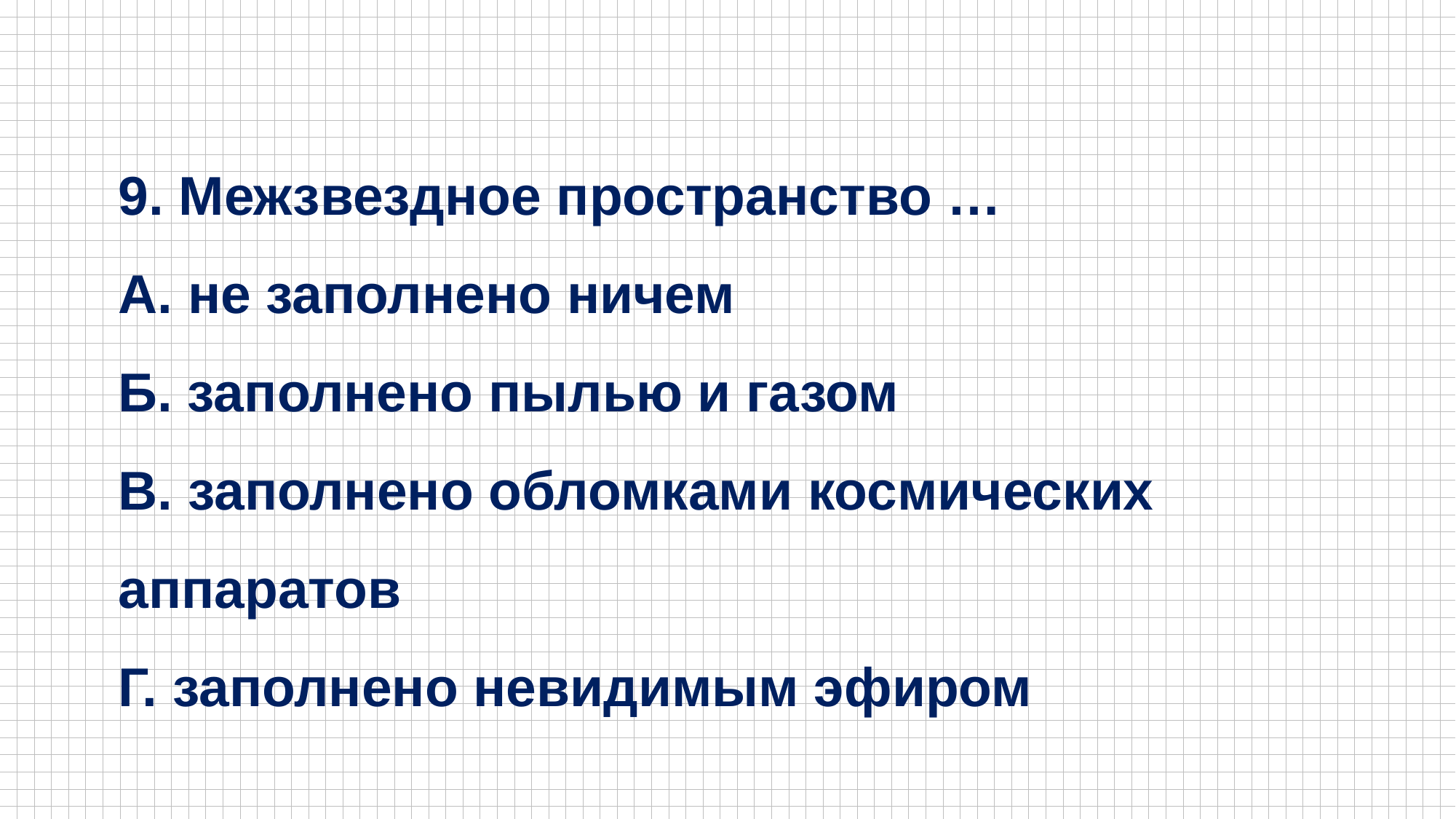

9. Межзвездное пространство …
А. не заполнено ничем
Б. заполнено пылью и газом
В. заполнено обломками космических аппаратов
Г. заполнено невидимым эфиром